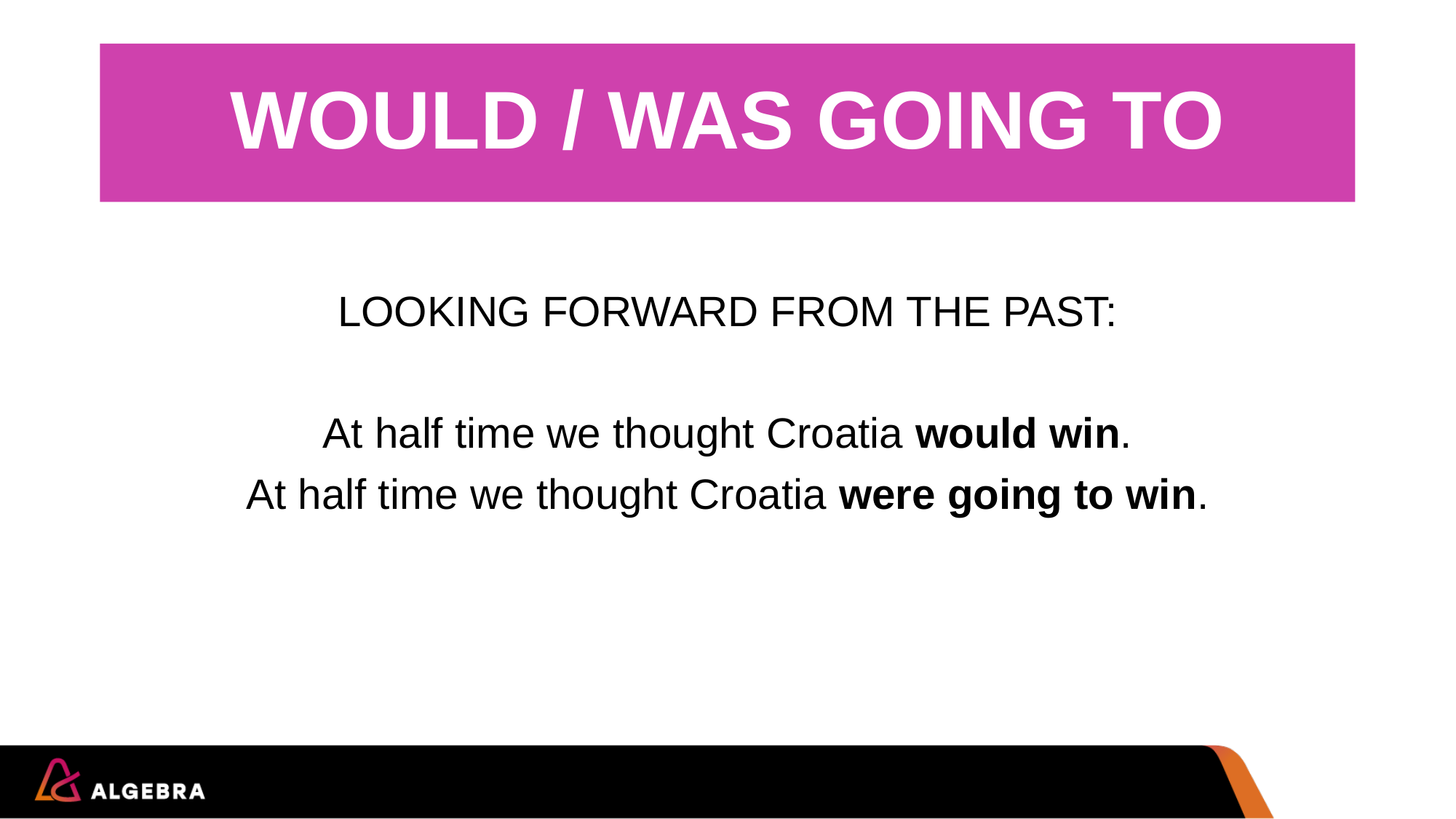

# WOULD / WAS GOING TO

LOOKING FORWARD FROM THE PAST:

At half time we thought Croatia would win.
At half time we thought Croatia were going to win.